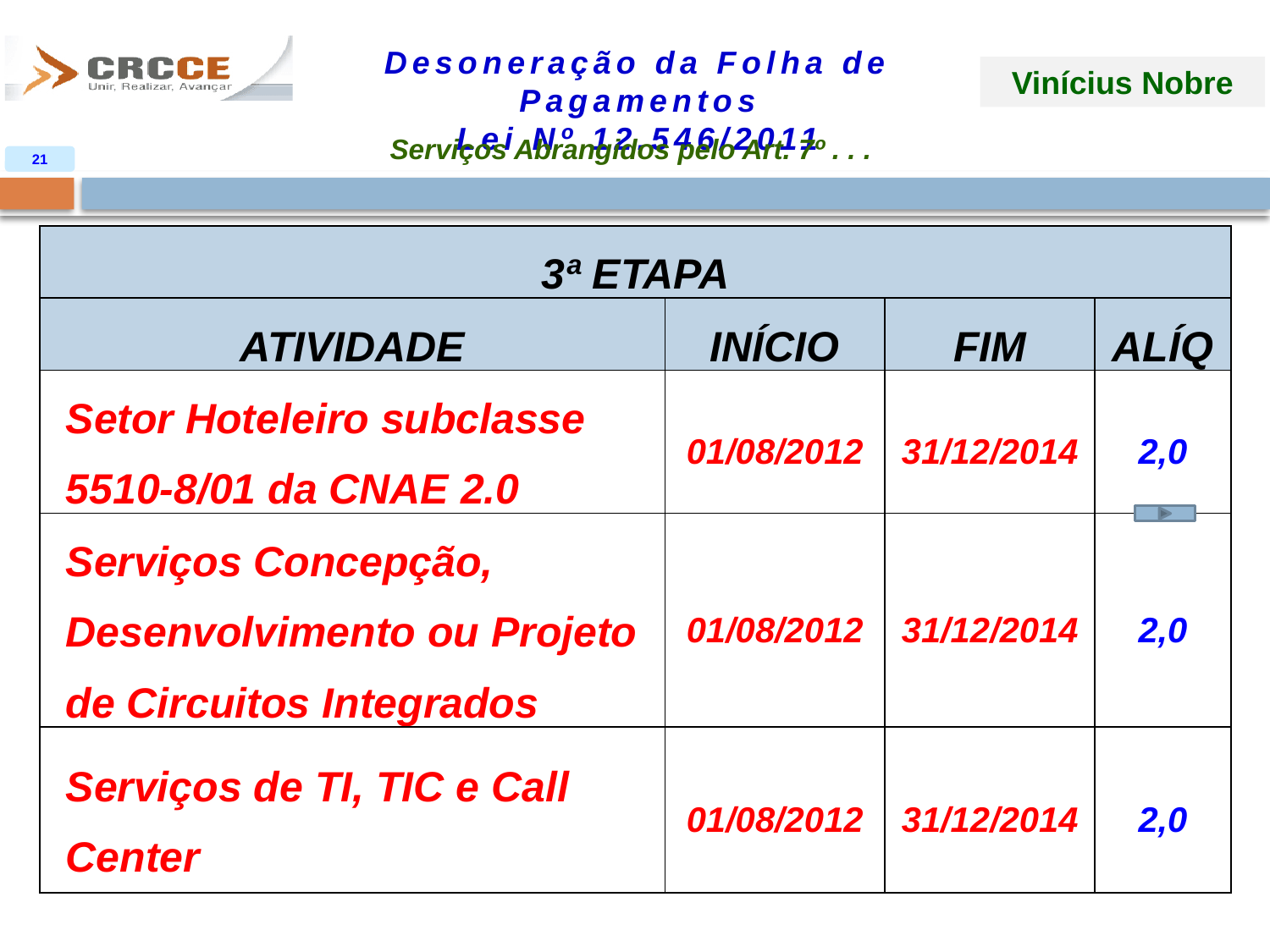

Serviços Abrangidos pelo Art. 7º . . .
21
| 3ª ETAPA |  |  |  |
| --- | --- | --- | --- |
| ATIVIDADE | INÍCIO | FIM | ALÍQ |
| Setor Hoteleiro subclasse 5510-8/01 da CNAE 2.0 | 01/08/2012 | 31/12/2014 | 2,0 |
| Serviços Concepção, Desenvolvimento ou Projeto de Circuitos Integrados | 01/08/2012 | 31/12/2014 | 2,0 |
| Serviços de TI, TIC e Call Center | 01/08/2012 | 31/12/2014 | 2,0 |